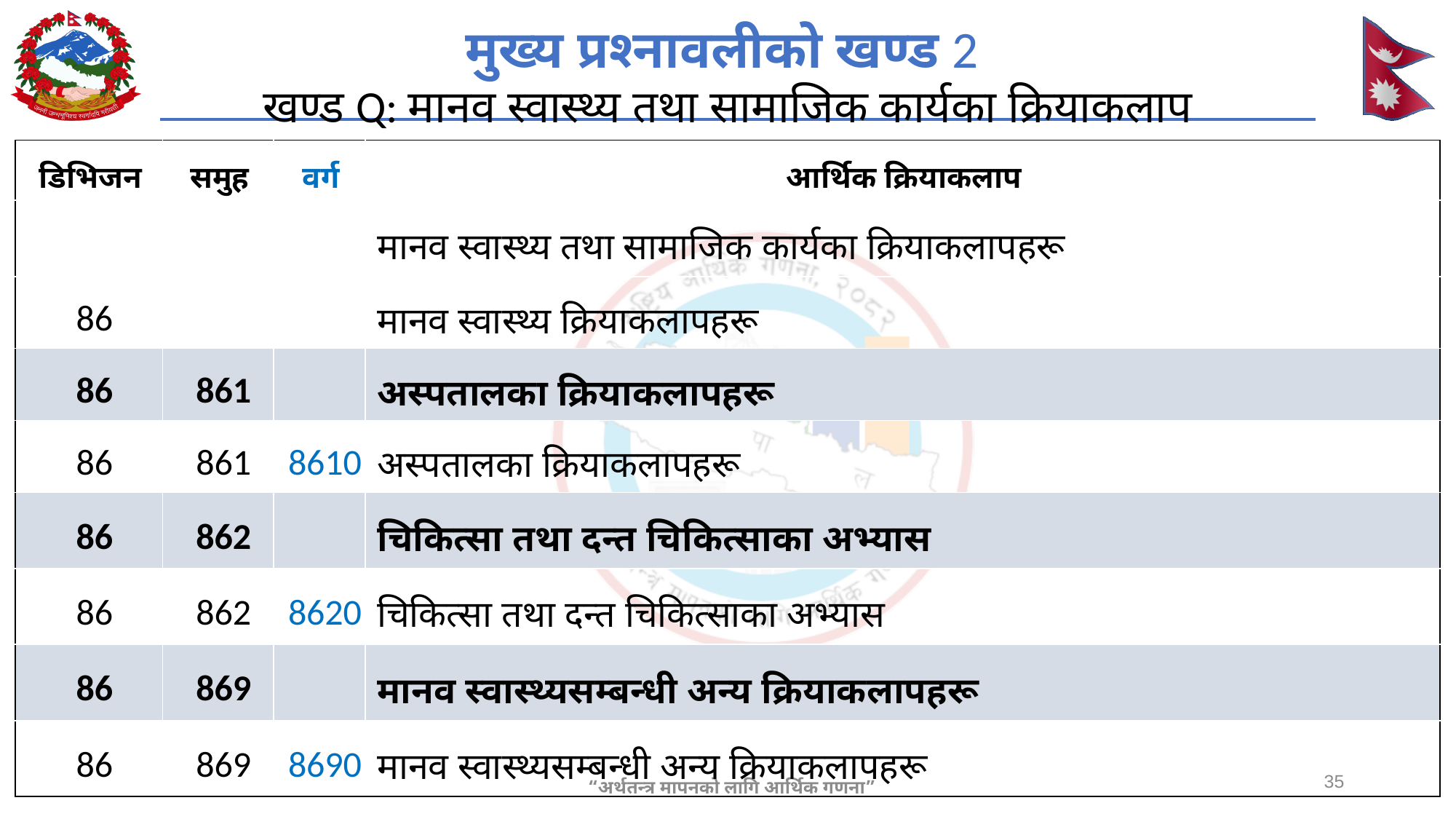

# मुख्य प्रश्नावलीको खण्ड 2 खण्ड Q: मानव स्वास्थ्य तथा सामाजिक कार्यका क्रियाकलाप
| डिभिजन | समुह | वर्ग | आर्थिक क्रियाकलाप |
| --- | --- | --- | --- |
|  |  |  | मानव स्वास्थ्य तथा सामाजिक कार्यका क्रियाकलापहरू |
| 86 |  |  | मानव स्वास्थ्य क्रियाकलापहरू |
| 86 | 861 |  | अस्पतालका क्रियाकलापहरू |
| 86 | 861 | 8610 | अस्पतालका क्रियाकलापहरू |
| 86 | 862 |  | चिकित्सा तथा दन्त चिकित्साका अभ्यास |
| 86 | 862 | 8620 | चिकित्सा तथा दन्त चिकित्साका अभ्यास |
| 86 | 869 |  | मानव स्वास्थ्यसम्बन्धी अन्य क्रियाकलापहरू |
| 86 | 869 | 8690 | मानव स्वास्थ्यसम्बन्धी अन्य क्रियाकलापहरू |
35
“अर्थतन्त्र मापनको लागि आर्थिक गणना”